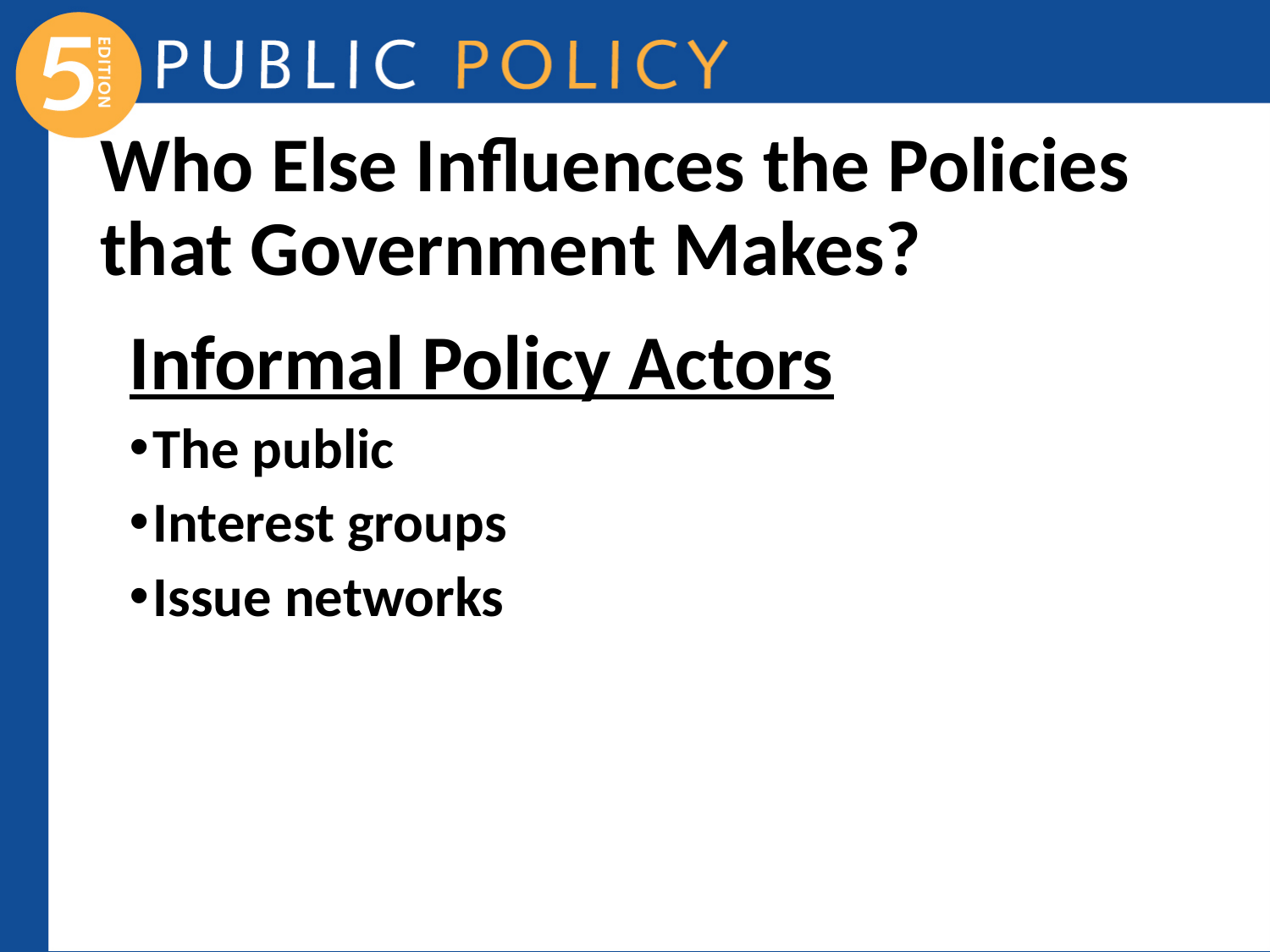

# Who Else Influences the Policies that Government Makes?
Informal Policy Actors
The public
Interest groups
Issue networks